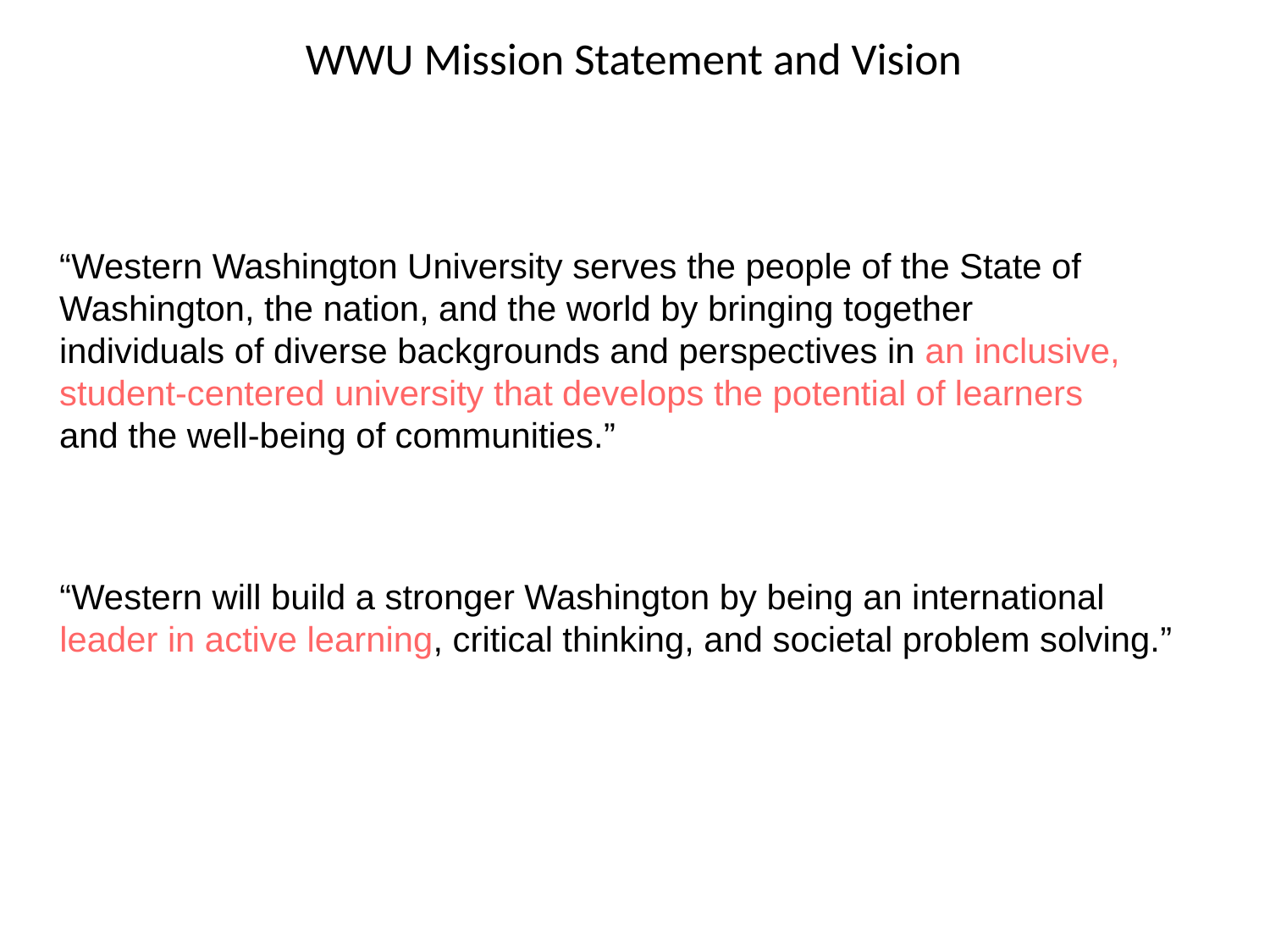

# WWU Mission Statement and Vision
“Western Washington University serves the people of the State of Washington, the nation, and the world by bringing together individuals of diverse backgrounds and perspectives in an inclusive, student-centered university that develops the potential of learners and the well-being of communities.”

“Western will build a stronger Washington by being an international leader in active learning, critical thinking, and societal problem solving.”